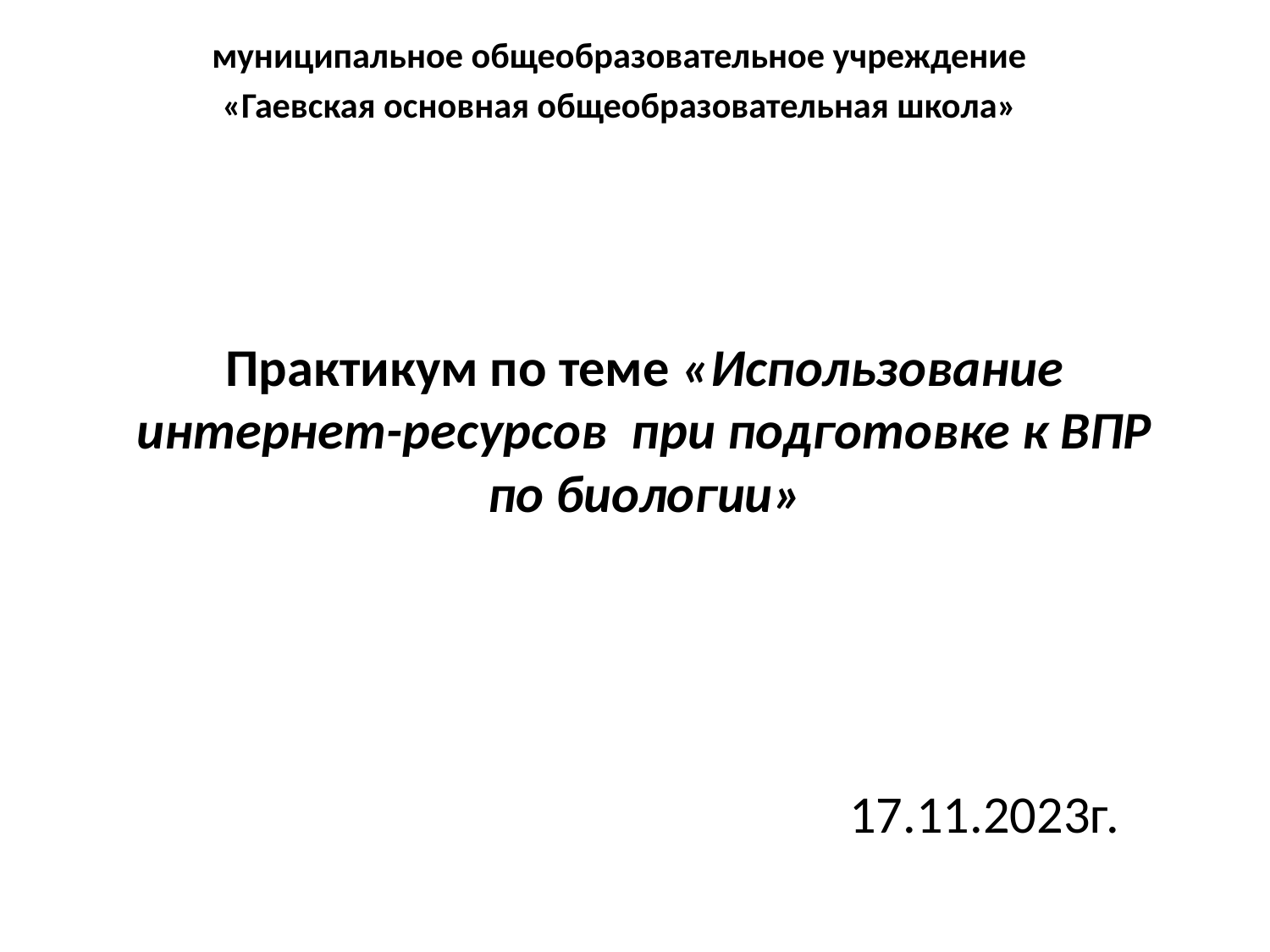

муниципальное общеобразовательное учреждение
«Гаевская основная общеобразовательная школа»

# Практикум по теме «Использование интернет-ресурсов  при подготовке к ВПР по биологии»
17.11.2023г.